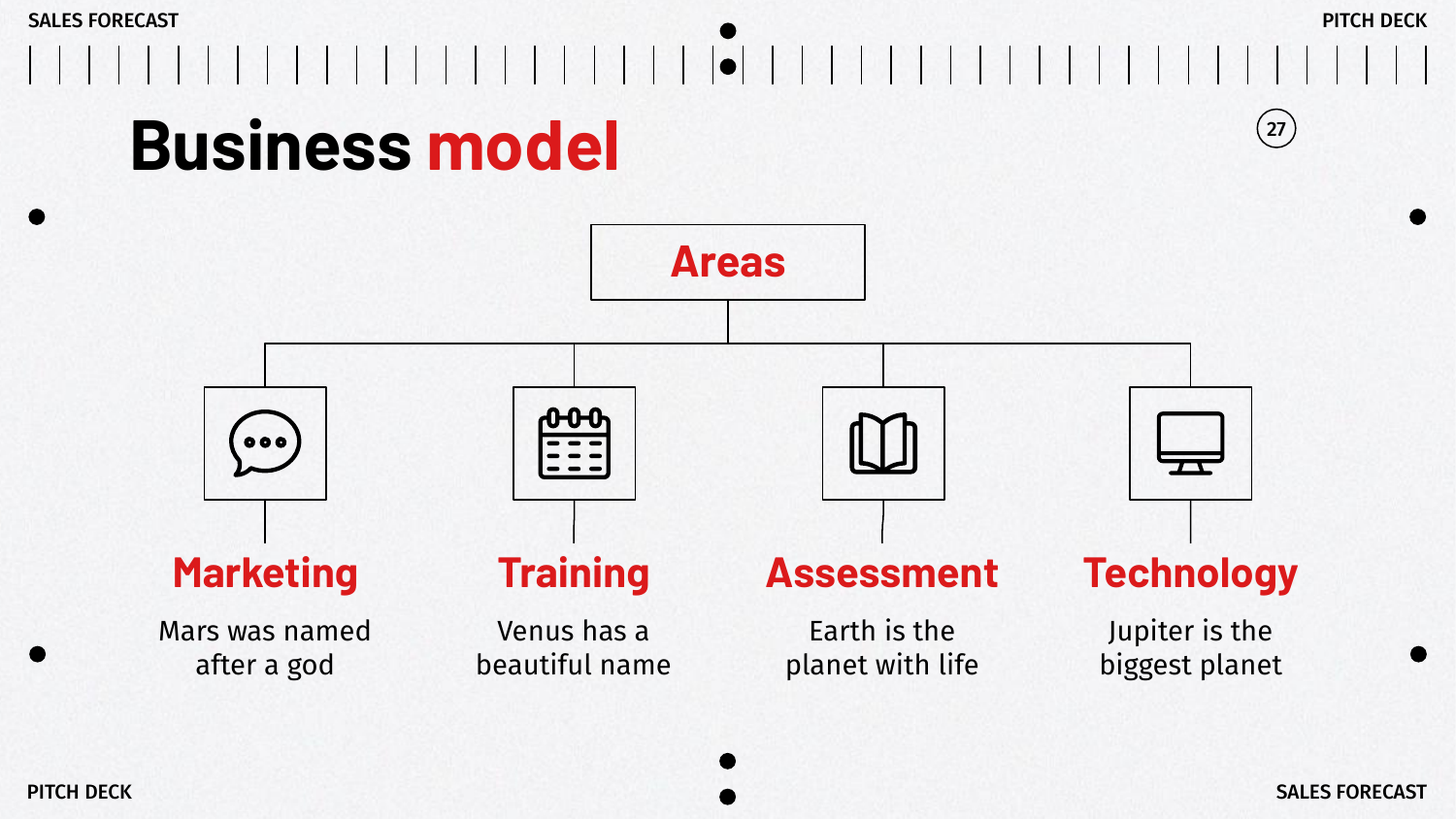

SALES FORECAST
PITCH DECK
# Business model
27

Areas

Marketing
Training
Assessment
Technology
Mars was named after a god
Venus has a beautiful name
Earth is the planet with life
Jupiter is the biggest planet
PITCH DECK
SALES FORECAST